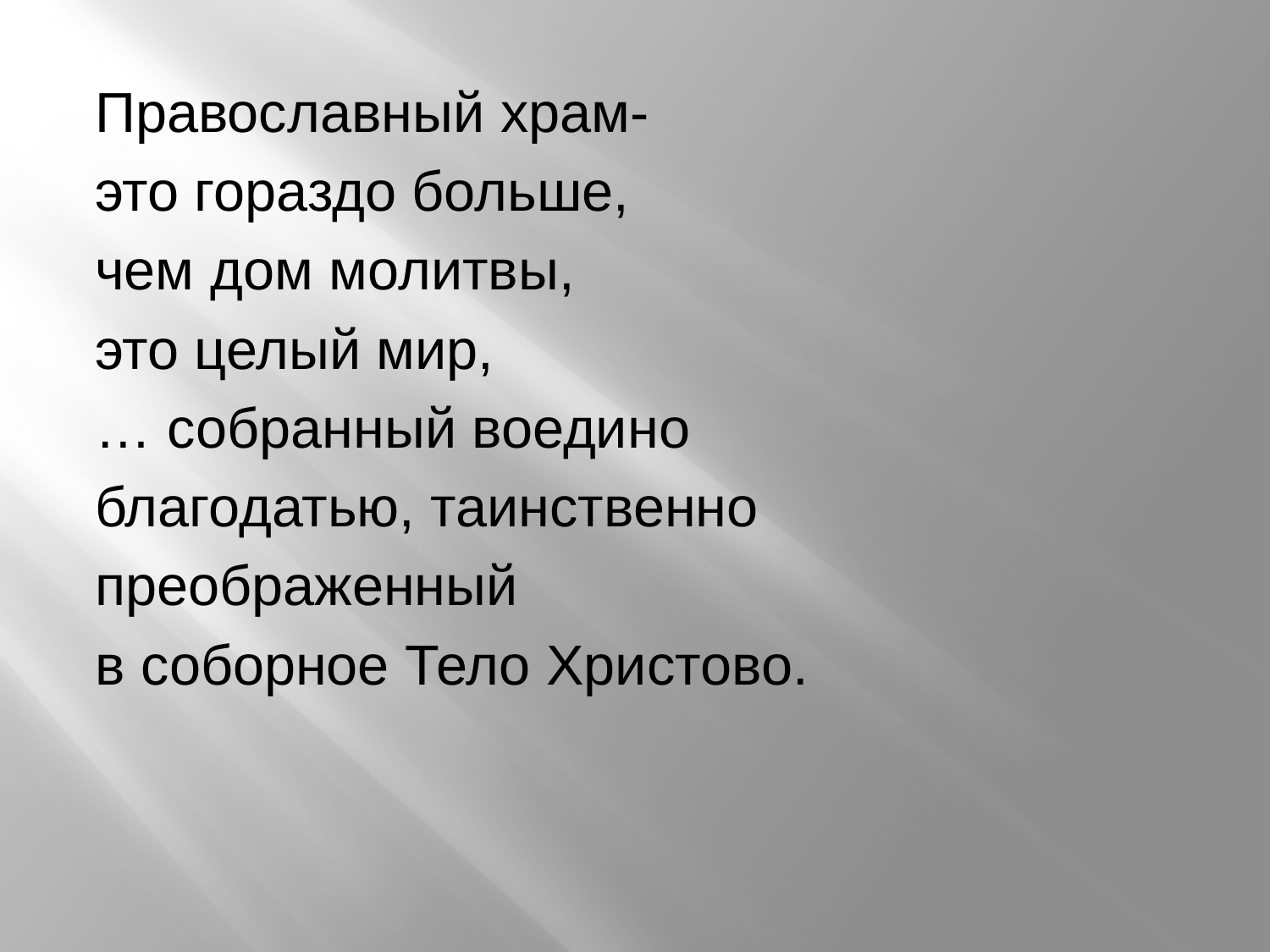

Православный храм-
это гораздо больше,
чем дом молитвы,
это целый мир,
… собранный воедино
благодатью, таинственно
преображенный
в соборное Тело Христово.